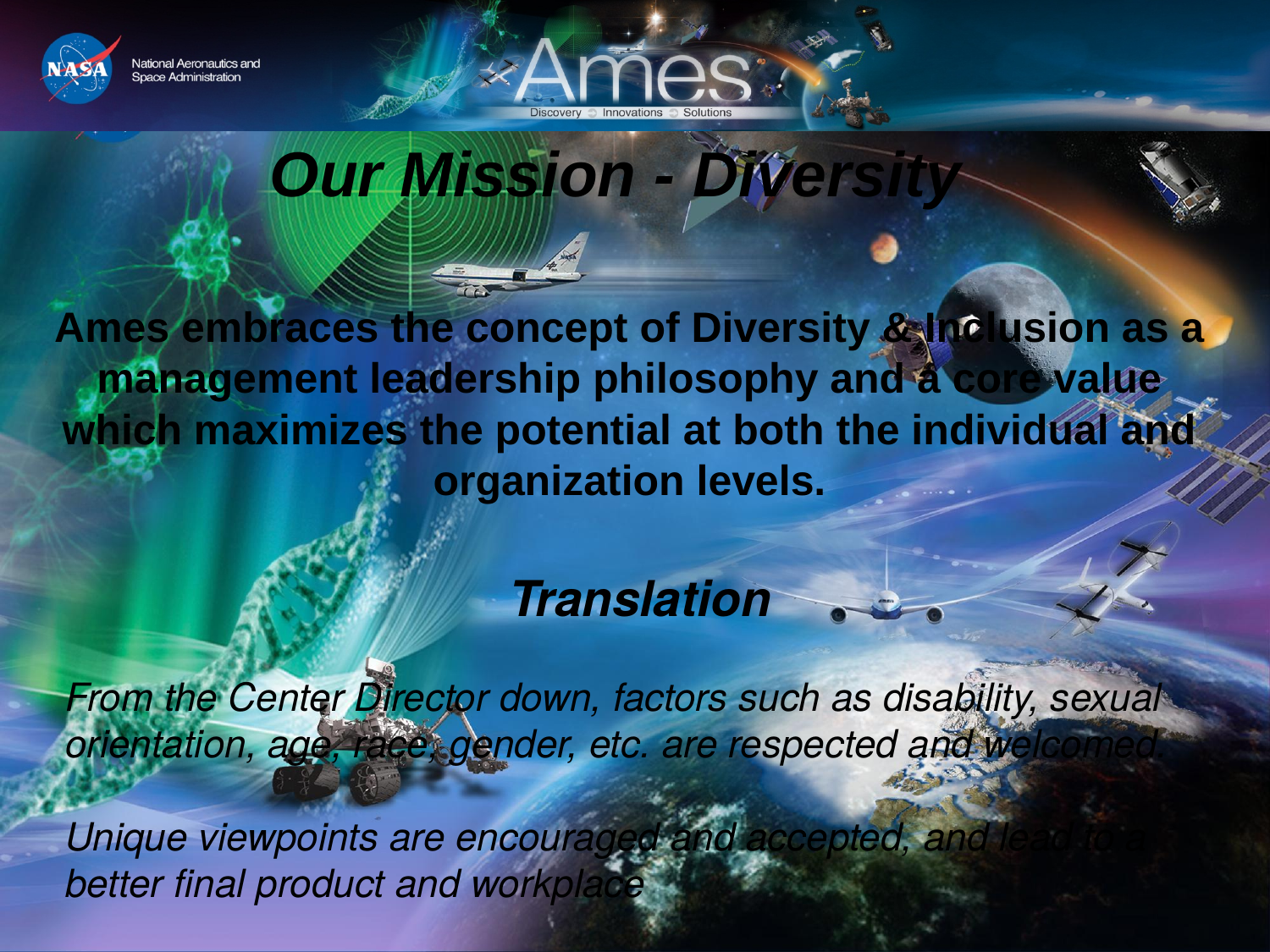

Our Mission - Diversity

Ames embraces the concept of Diversity & Inclusion as a management leadership philosophy and a core value which maximizes the potential at both the individual and organization levels.
Translation

From the Center Director down, factors such as disability, sexual orientation, age, race, gender, etc. are respected and welcomed.

Unique viewpoints are encouraged and accepted, and lead to a better final product and workplace